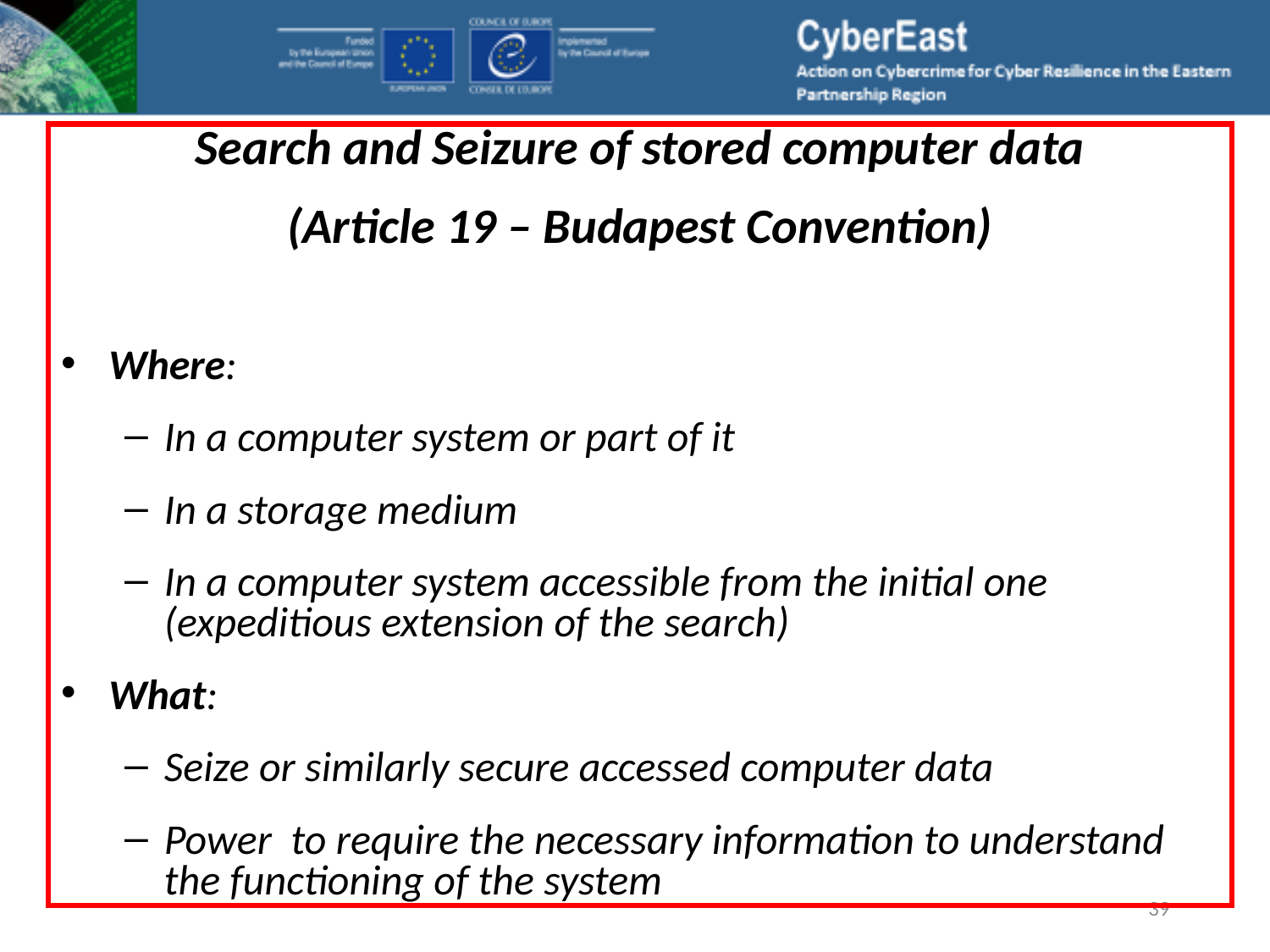

Search and Seizure of stored computer data
(Article 19 – Budapest Convention)

Where:
In a computer system or part of it
In a storage medium
In a computer system accessible from the initial one (expeditious extension of the search)
What:
Seize or similarly secure accessed computer data
Power  to require the necessary information to understand the functioning of the system
39